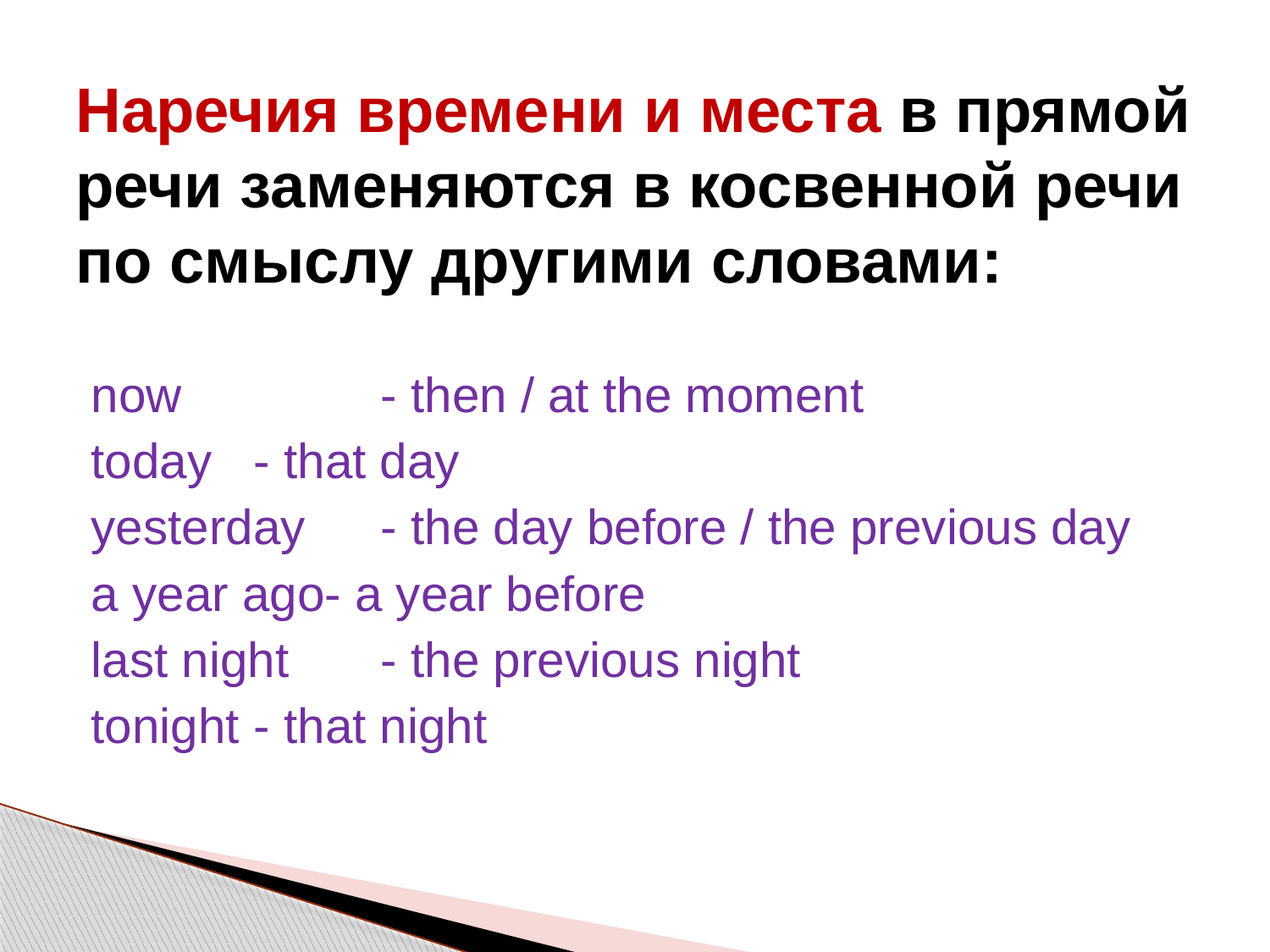

# Наречия времени и места в прямой речи заменяются в косвенной речи по смыслу другими словами:
now		- then / at the moment
today	- that day
yesterday	- the day before / the previous day
a year ago- a year before
last night	- the previous night
tonight	- that night